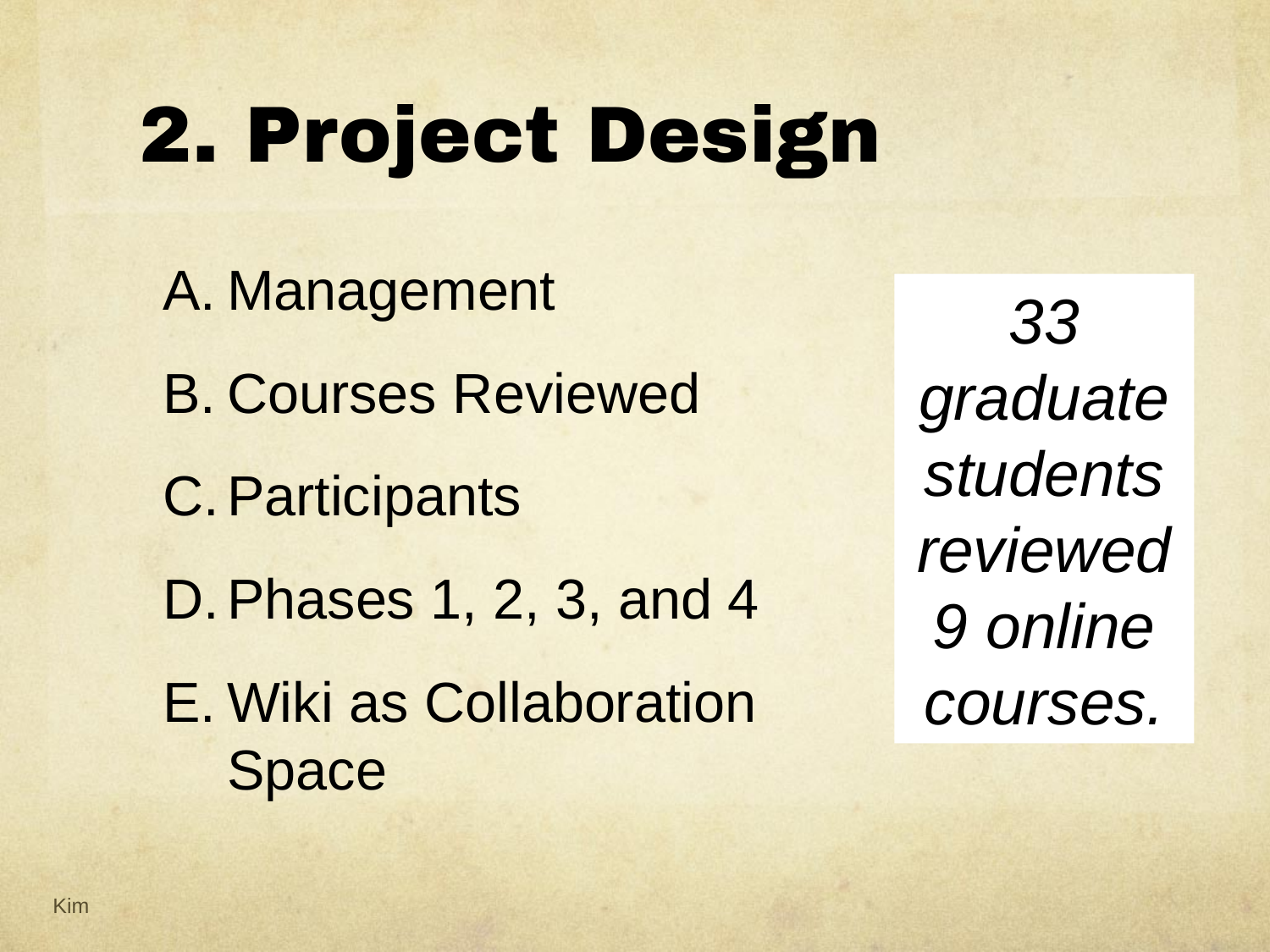

2. Project Design
Management
Courses Reviewed
Participants
Phases 1, 2, 3, and 4
Wiki as Collaboration Space
33 graduate students reviewed 9 online courses.
Kim